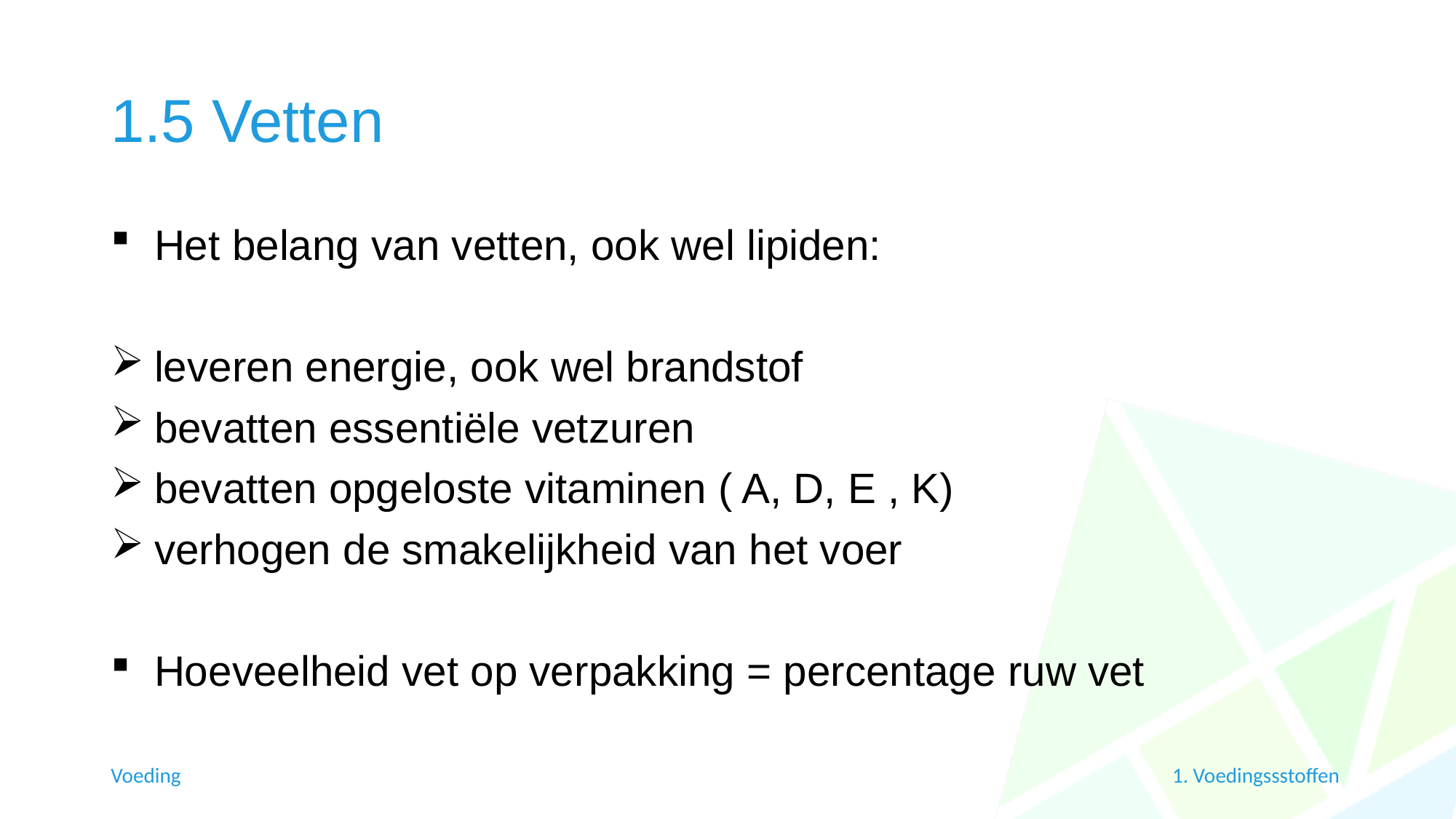

# 1.5 Vetten
Het belang van vetten, ook wel lipiden:

leveren energie, ook wel brandstof
bevatten essentiële vetzuren
bevatten opgeloste vitaminen ( A, D, E , K)
verhogen de smakelijkheid van het voer

Hoeveelheid vet op verpakking = percentage ruw vet

Voeding
1. Voedingssstoffen